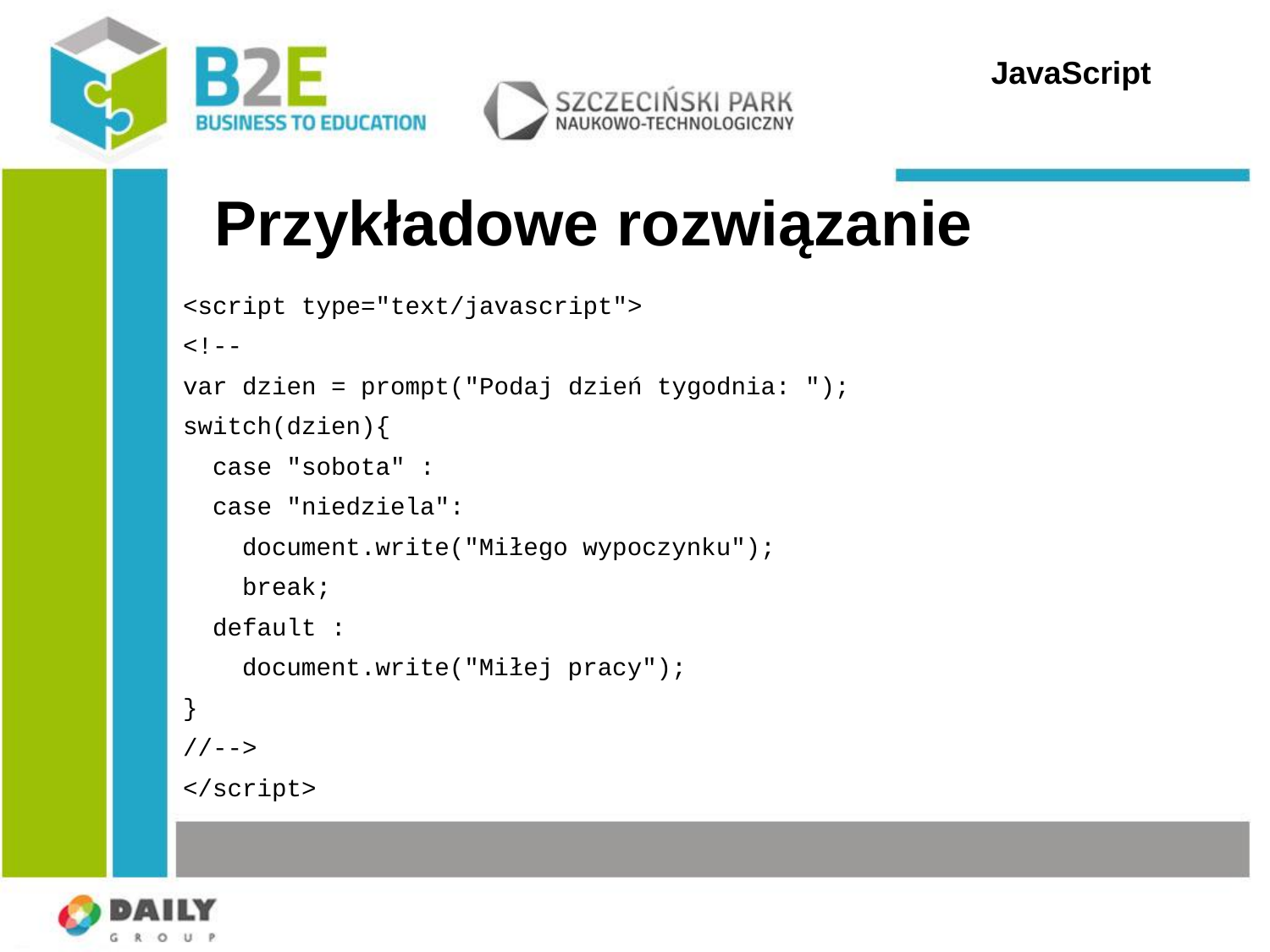

JavaScript
Przykładowe rozwiązanie
<script type="text/javascript">
<!--
var dzien = prompt("Podaj dzień tygodnia: ");
switch(dzien){
  case "sobota" :
  case "niedziela":
    document.write("Miłego wypoczynku");
    break;
  default :
    document.write("Miłej pracy");
}
//-->
</script>